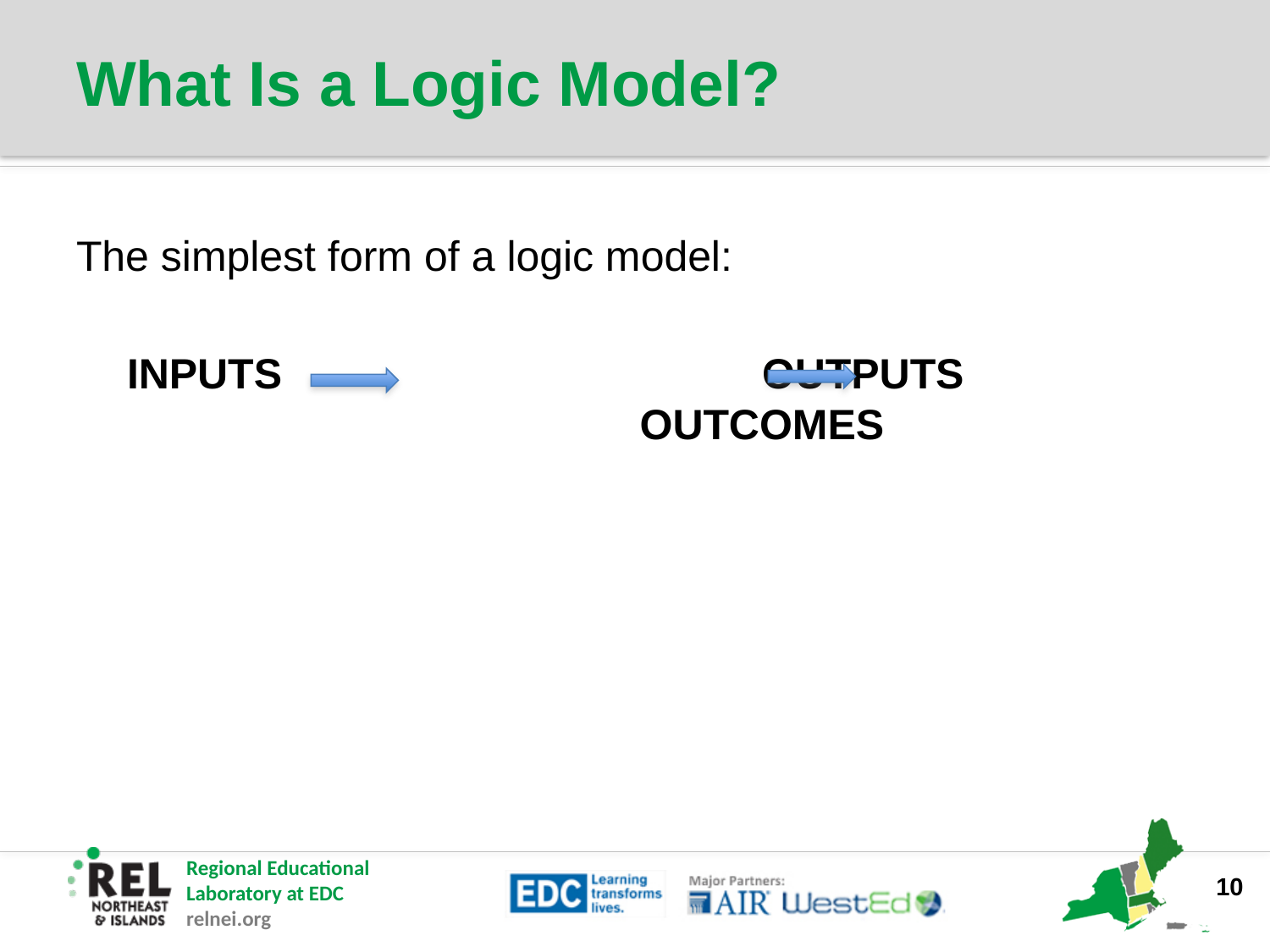

# What Is a Logic Model?
The simplest form of a logic model:

INPUTS 				OUTPUTS				OUTCOMES

10